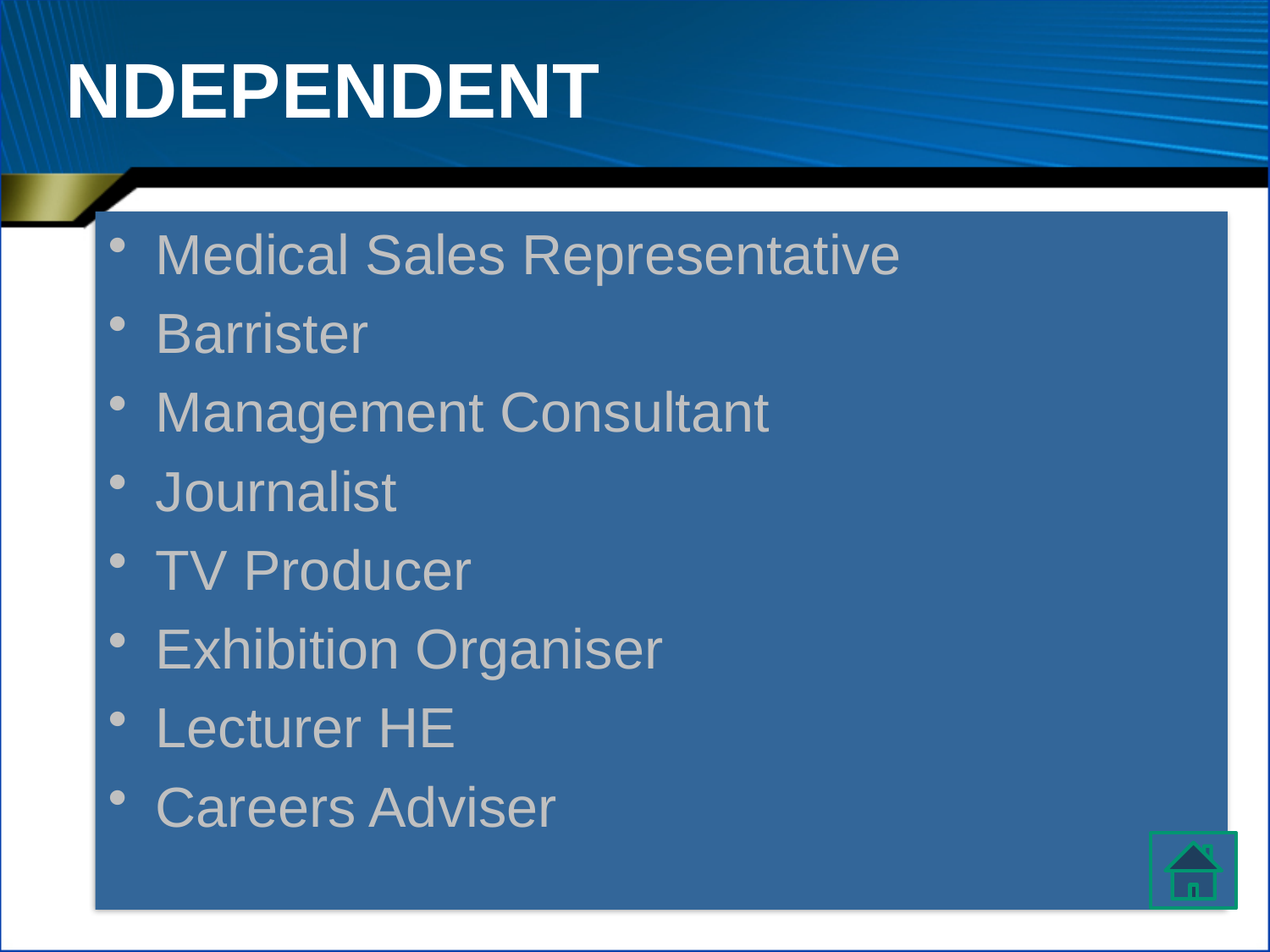

# NDEPENDENT
Medical Sales Representative
Barrister
Management Consultant
Journalist
TV Producer
Exhibition Organiser
Lecturer HE
Careers Adviser